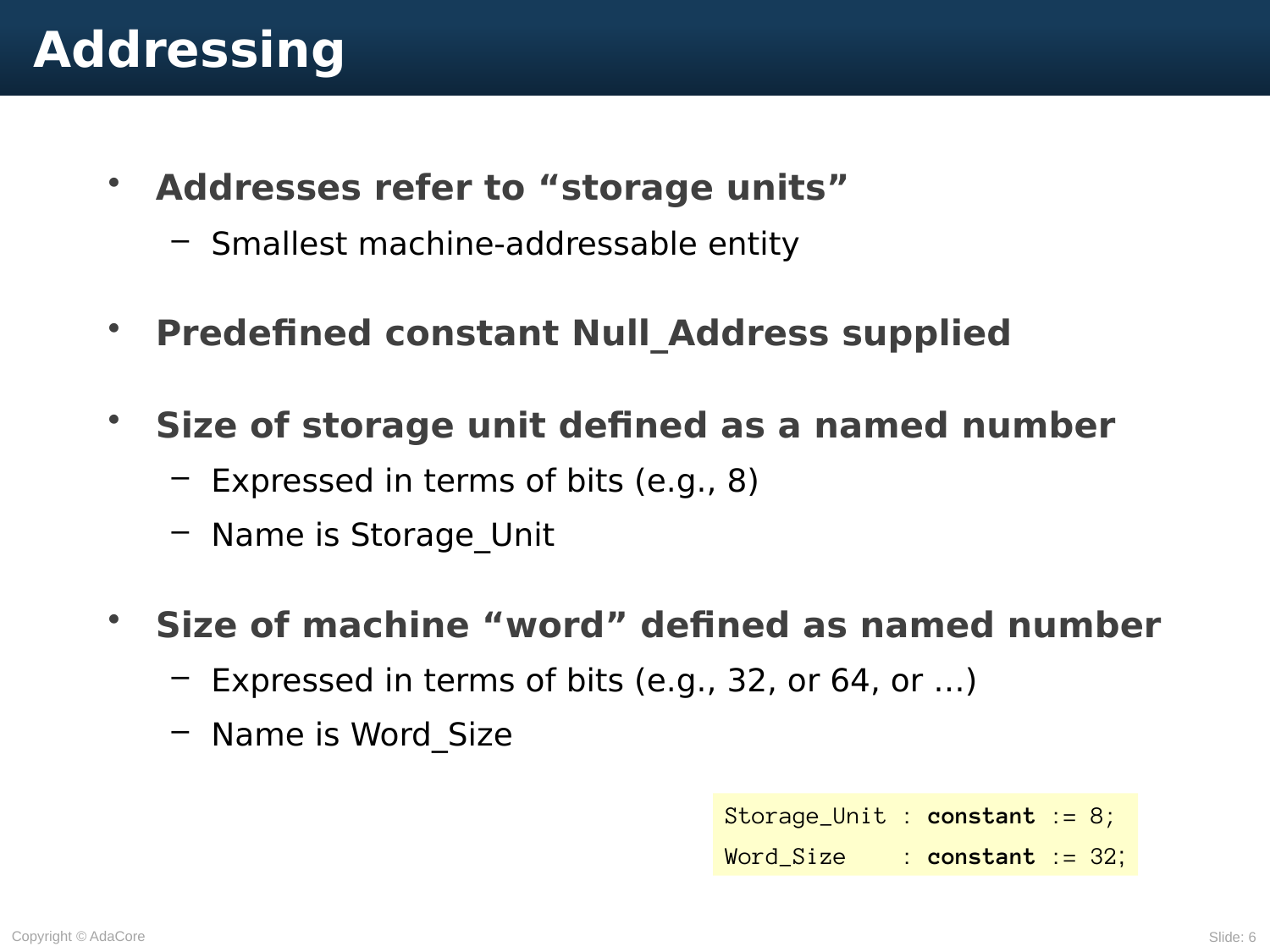

# Addressing
Addresses refer to “storage units”
Smallest machine-addressable entity
Predefined constant Null_Address supplied
Size of storage unit defined as a named number
Expressed in terms of bits (e.g., 8)
Name is Storage_Unit
Size of machine “word” defined as named number
Expressed in terms of bits (e.g., 32, or 64, or …)
Name is Word_Size
Storage_Unit : constant := 8;
Word_Size    : constant := 32;